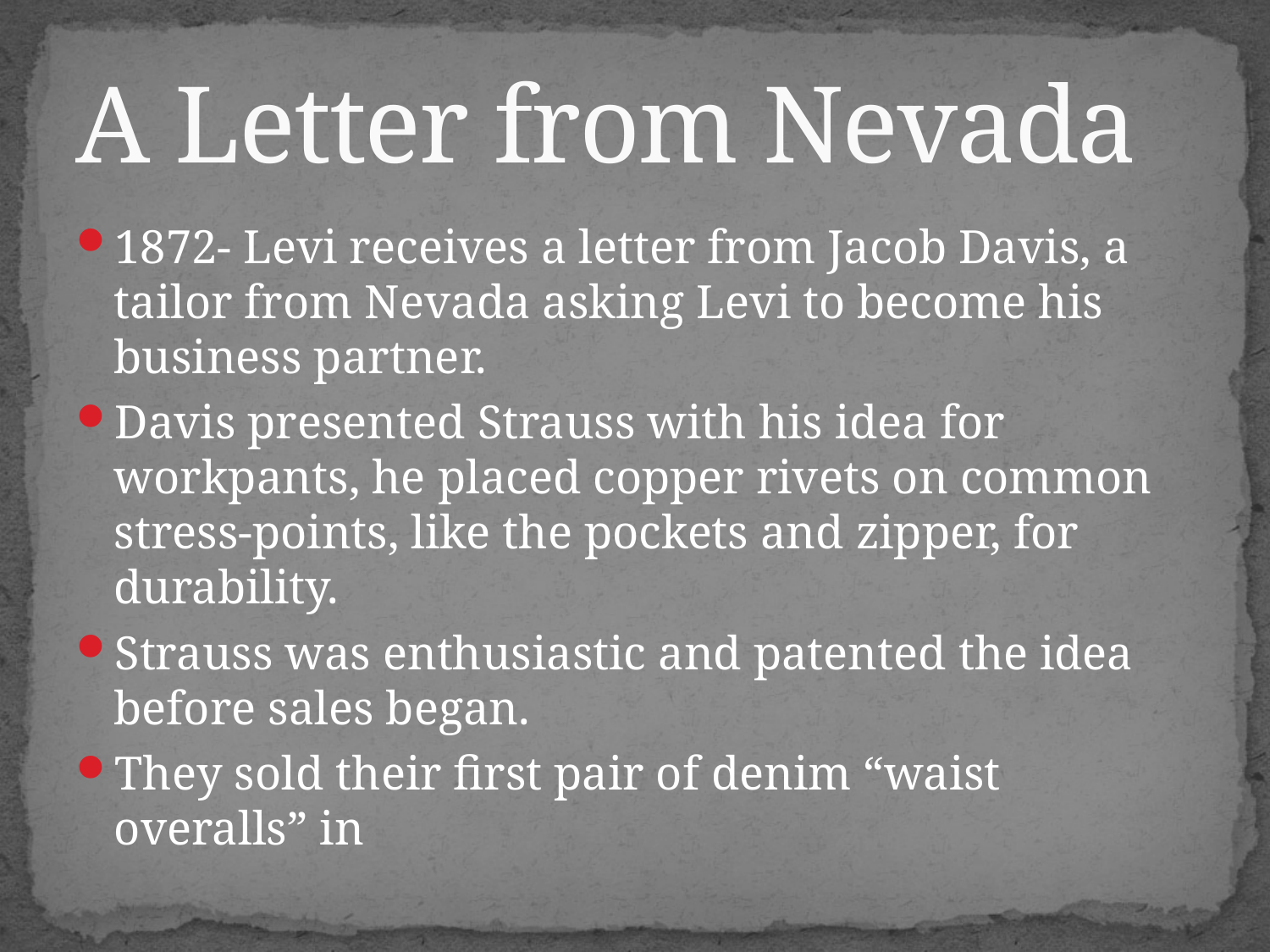

# A Letter from Nevada
1872- Levi receives a letter from Jacob Davis, a tailor from Nevada asking Levi to become his business partner.
Davis presented Strauss with his idea for workpants, he placed copper rivets on common stress-points, like the pockets and zipper, for durability.
Strauss was enthusiastic and patented the idea before sales began.
They sold their first pair of denim “waist overalls” in